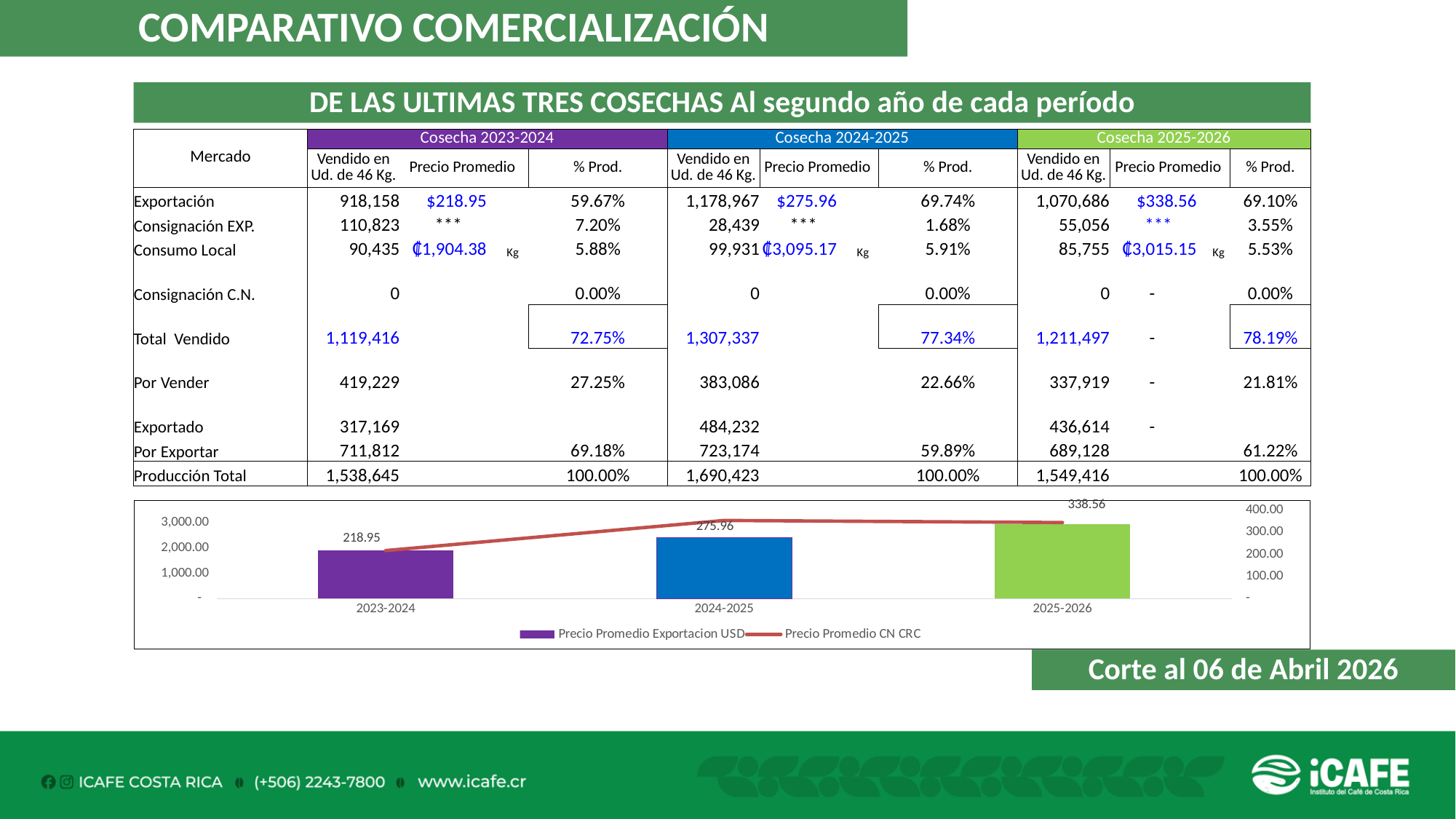

COMPARATIVO COMERCIALIZACIÓN
DE LAS ULTIMAS TRES COSECHAS Al segundo año de cada período
| Mercado | Cosecha 2023-2024 |  |  |  | Cosecha 2024-2025 |  |  |  | Cosecha 2025-2026 |  |  |  |
| --- | --- | --- | --- | --- | --- | --- | --- | --- | --- | --- | --- | --- |
|  | Vendido en Ud. de 46 Kg. | Precio Promedio |  | % Prod. | Vendido en Ud. de 46 Kg. | Precio Promedio |  | % Prod. | Vendido en Ud. de 46 Kg. | Precio Promedio |  | % Prod. |
| Exportación | 918,158 | $218.95 |  | 59.67% | 1,178,967 | $275.96 |  | 69.74% | 1,070,686 | $338.56 |  | 69.10% |
| Consignación EXP. | 110,823 | \*\*\* |  | 7.20% | 28,439 | \*\*\* |  | 1.68% | 55,056 | \*\*\* |  | 3.55% |
| Consumo Local | 90,435 | ₡1,904.38 | Kg | 5.88% | 99,931 | ₡3,095.17 | Kg | 5.91% | 85,755 | ₡3,015.15 | Kg | 5.53% |
| Consignación C.N. | 0 |  |  | 0.00% | 0 |  |  | 0.00% | 0 | - |  | 0.00% |
| Total Vendido | 1,119,416 |  |  | 72.75% | 1,307,337 |  |  | 77.34% | 1,211,497 | - |  | 78.19% |
| Por Vender | 419,229 |  |  | 27.25% | 383,086 |  |  | 22.66% | 337,919 | - |  | 21.81% |
| Exportado | 317,169 |  |  |  | 484,232 |  |  |  | 436,614 | - |  |  |
| Por Exportar | 711,812 |  |  | 69.18% | 723,174 |  |  | 59.89% | 689,128 |  |  | 61.22% |
| Producción Total | 1,538,645 |  |  | 100.00% | 1,690,423 |  |  | 100.00% | 1,549,416 |  |  | 100.00% |

### Chart

| Category | Precio Promedio Exportacion USD | Precio Promedio CN CRC |
|---|---|---|
| 2023-2024 | 218.95 | 1904.38 |
|  2024-2025  | 275.96 | 3095.17 |
|  2025-2026  | 338.56 | 3015.15 |
Corte al 06 de Abril 2026